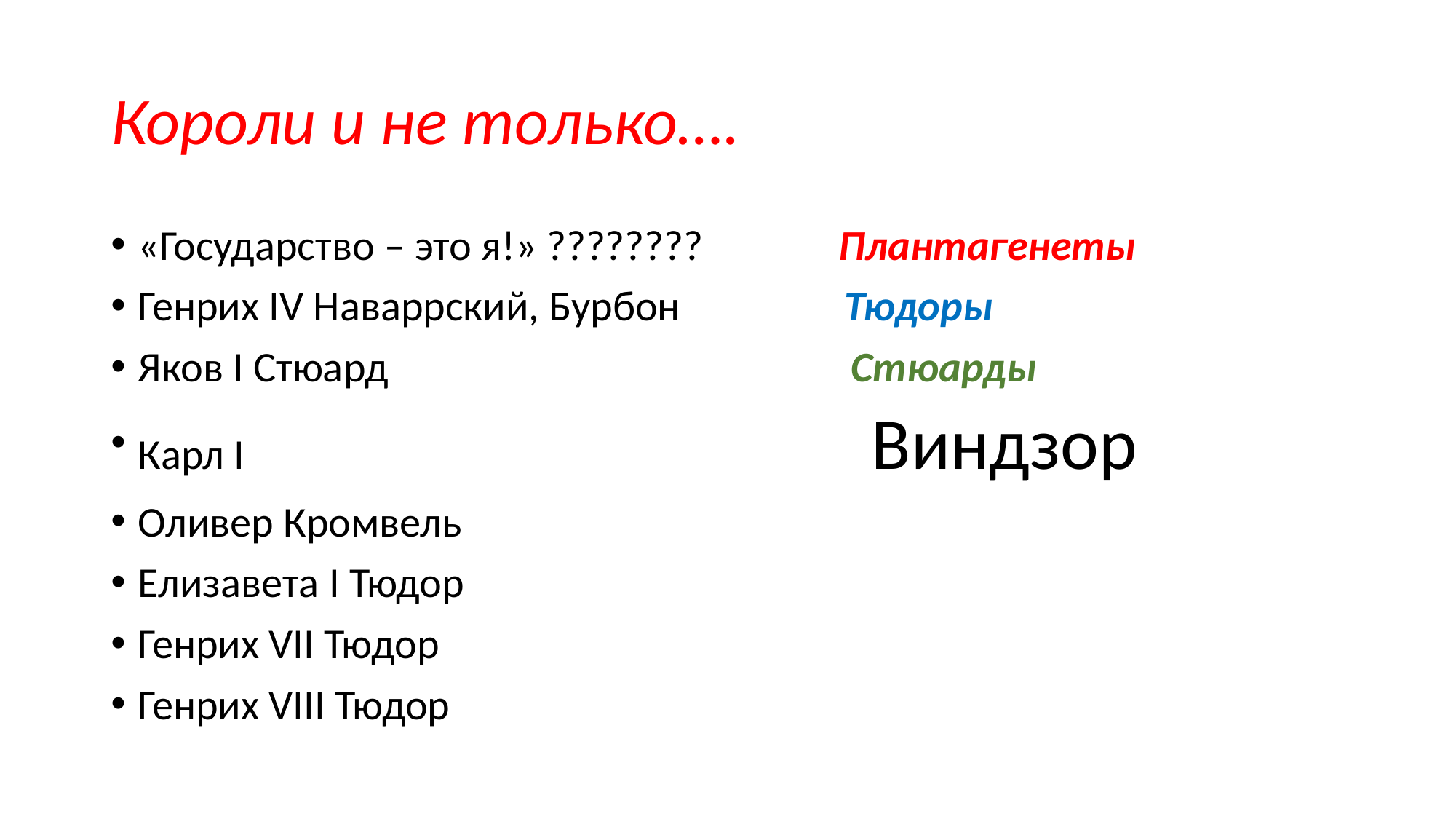

# Короли и не только….
«Государство – это я!» ????????              Плантагенеты
Генрих IV Наваррский, Бурбон                 Тюдоры
Яков I Стюард                                                Стюарды
Карл I                                                                 Виндзор
Оливер Кромвель
Елизавета I Тюдор
Генрих VII Тюдор
Генрих VIII Тюдор